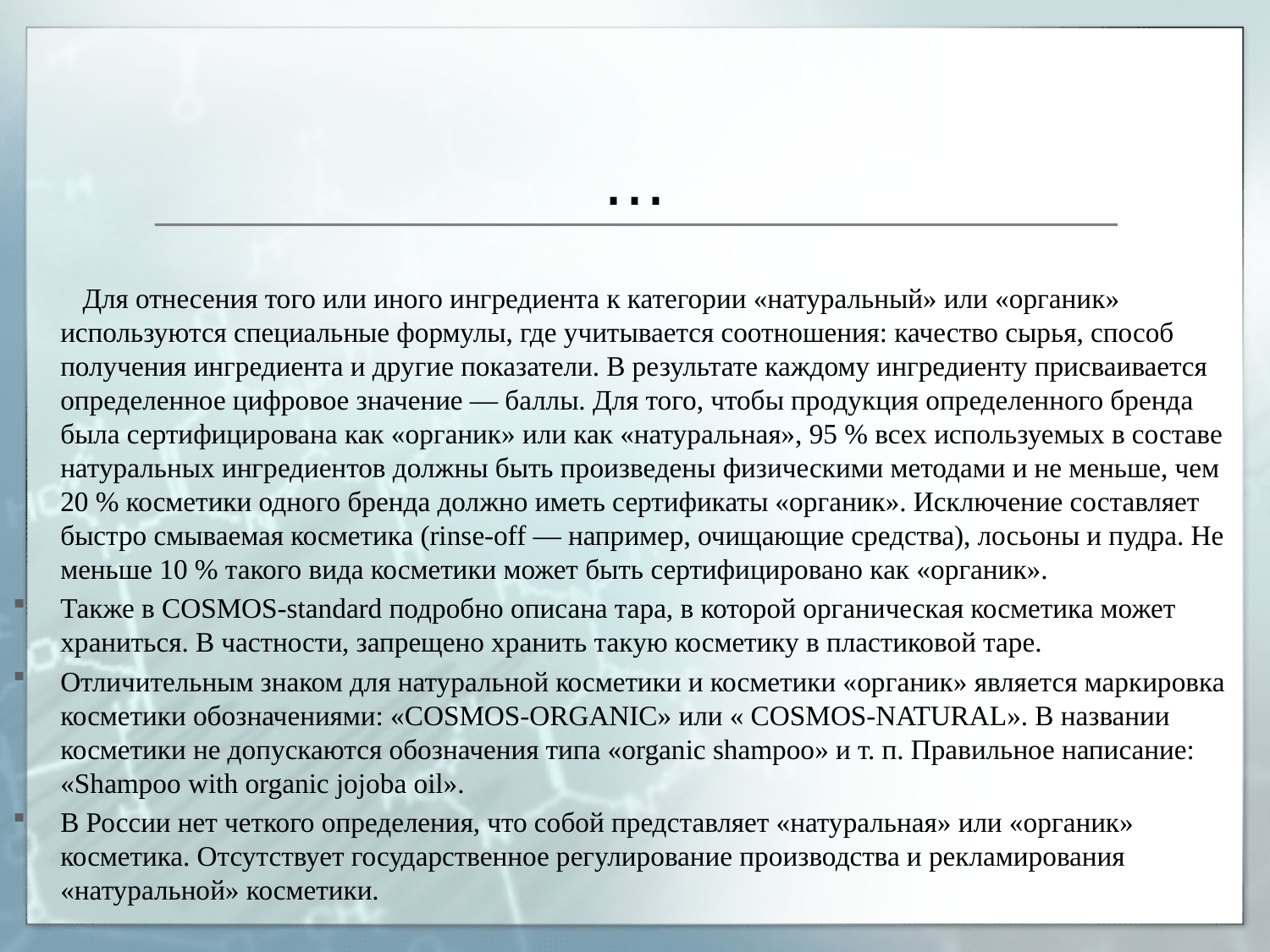

# …

          Для отнесения того или иного ингредиента к категории «натуральный» или «органик» используются специальные формулы, где учитывается соотношения: качество сырья, способ получения ингредиента и другие показатели. В результате каждому ингредиенту присваивается определенное цифровое значение — баллы. Для того, чтобы продукция определенного бренда была сертифицирована как «органик» или как «натуральная», 95 % всех используемых в составе натуральных ингредиентов должны быть произведены физическими методами и не меньше, чем 20 % косметики одного бренда должно иметь сертификаты «органик». Исключение составляет быстро смываемая косметика (rinse-off — например, очищающие средства), лосьоны и пудра. Не меньше 10 % такого вида косметики может быть сертифицировано как «органик».
Также в COSMOS-standard подробно описана тара, в которой органическая косметика может храниться. В частности, запрещено хранить такую косметику в пластиковой таре.
Отличительным знаком для натуральной косметики и косметики «органик» является маркировка косметики обозначениями: «COSMOS-ORGANIC» или « COSMOS-NATURAL». В названии косметики не допускаются обозначения типа «organic shampoo» и т. п. Правильное написание: «Shampoo with organic jojoba oil».
В России нет четкого определения, что собой представляет «натуральная» или «органик» косметика. Отсутствует государственное регулирование производства и рекламирования «натуральной» косметики.